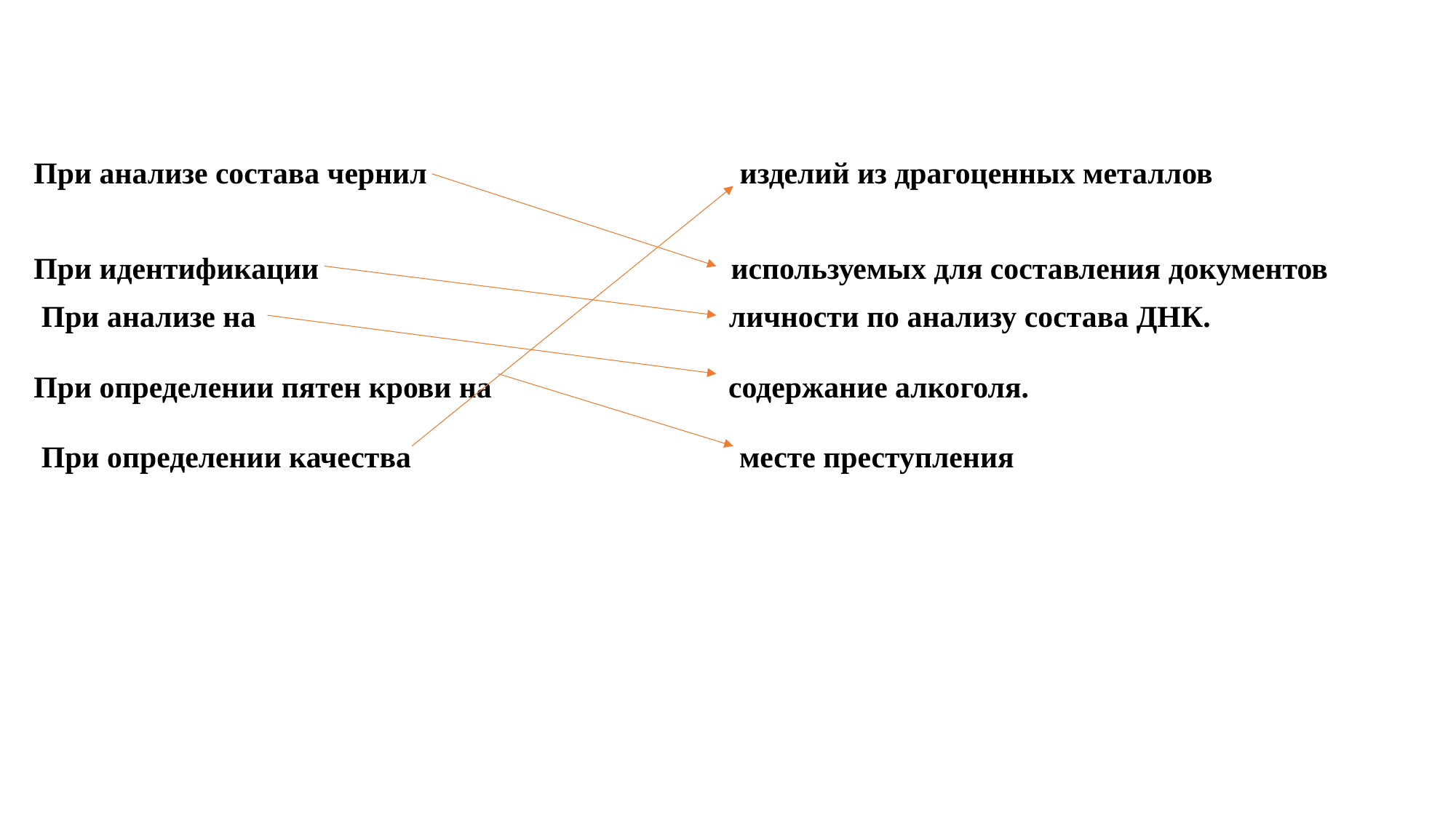

При анализе состава чернил                                         изделий из драгоценных металлов

При идентификации                                                      используемых для составления документов
 При анализе на                                                              личности по анализу состава ДНК.
При определении пятен крови на                               содержание алкоголя.
 При определении качества                                           месте преступления